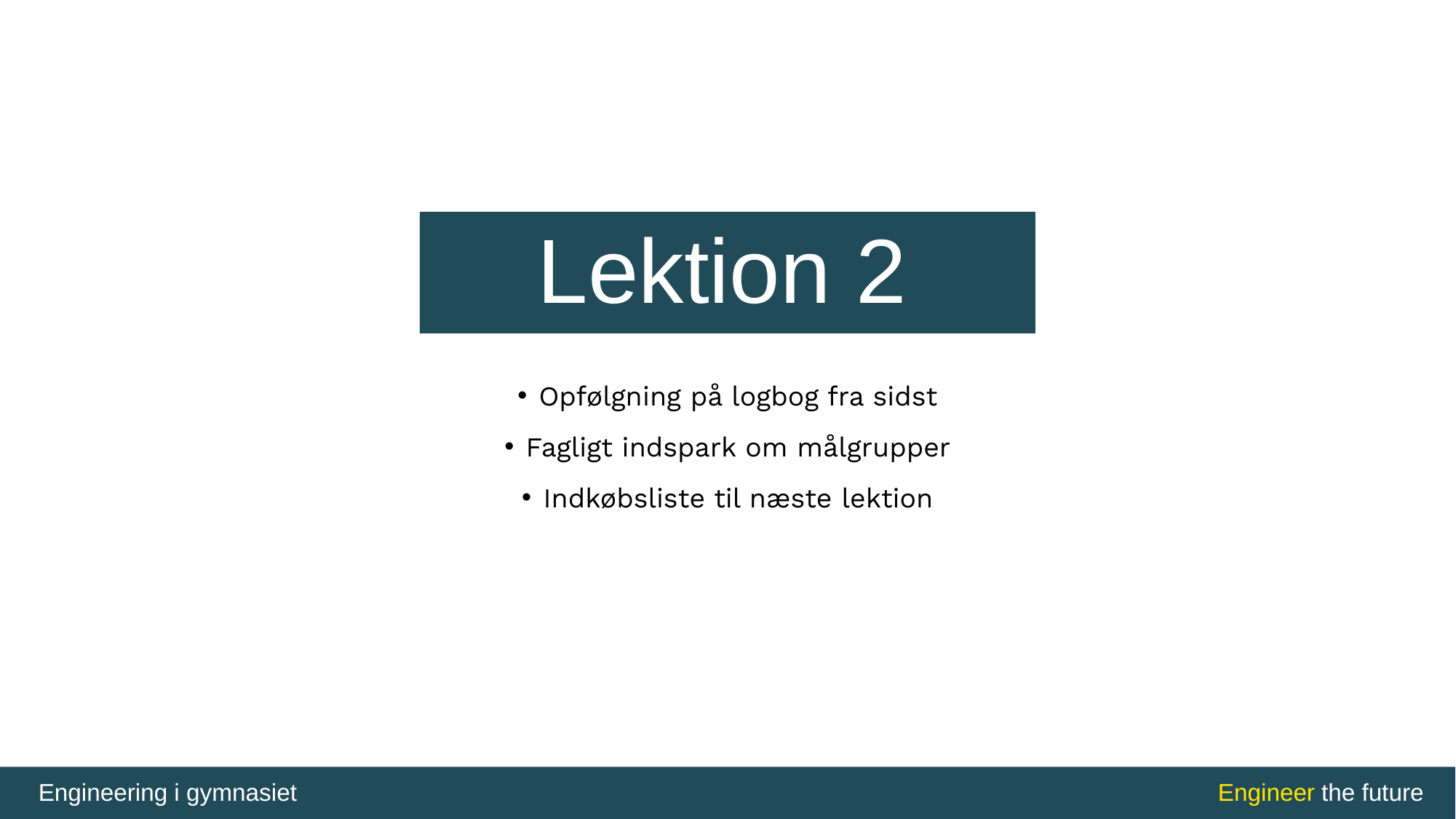

#
Lektion 2
Opfølgning på logbog fra sidst
Fagligt indspark om målgrupper
Indkøbsliste til næste lektion